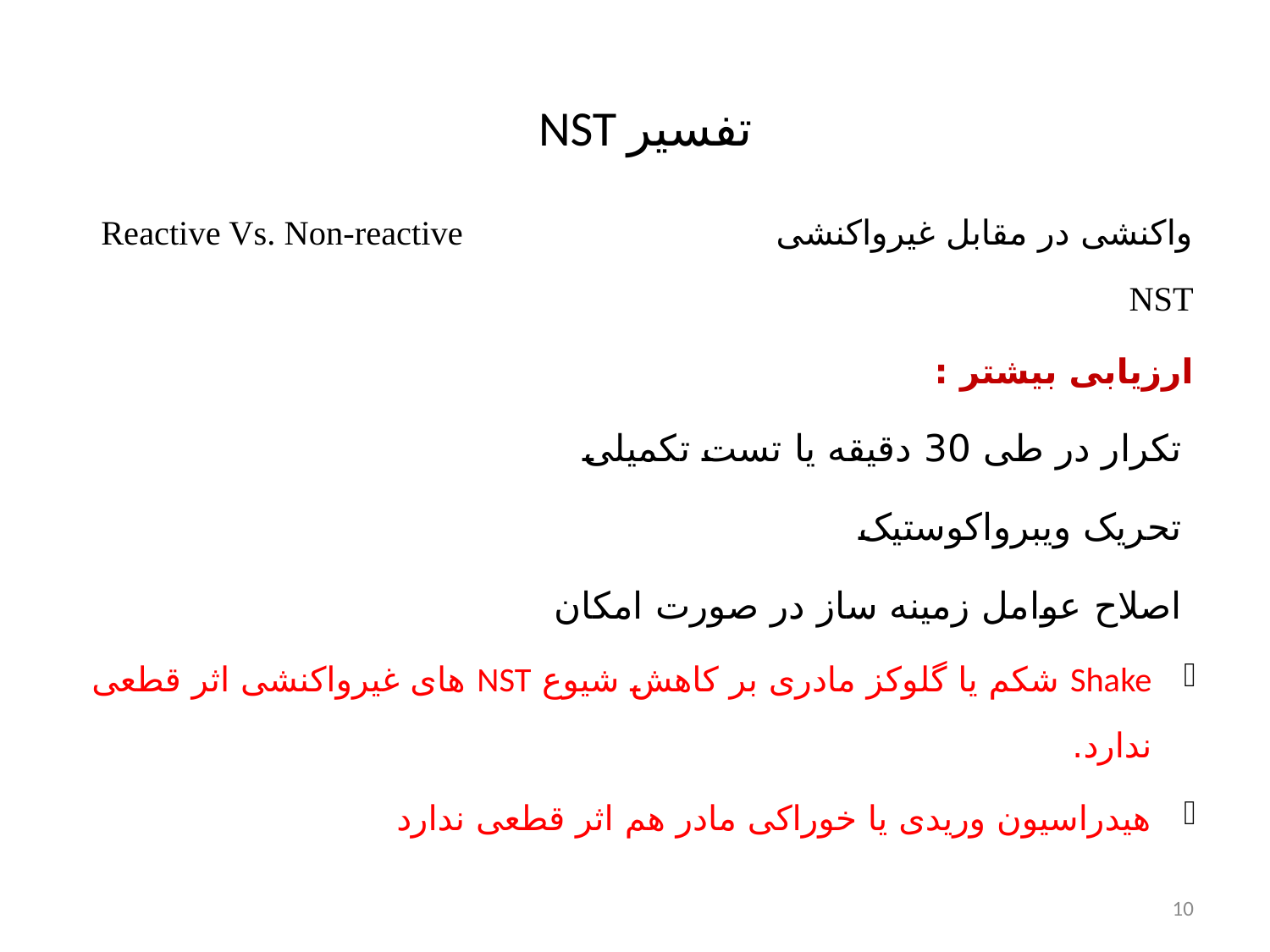

# NST تفسیر
واکنشی در مقابل غیرواکنشی                             Reactive Vs. Non-reactive NST
ارزیابی بیشتر :
تکرار در طی 30 دقیقه یا تست تکمیلی
تحریک ویبرواکوستیک
اصلاح عوامل زمینه ساز در صورت امکان
Shake شکم یا گلوکز مادری بر کاهش شیوع NST های غیرواکنشی اثر قطعی ندارد.
هیدراسیون وریدی یا خوراکی مادر هم اثر قطعی ندارد
10